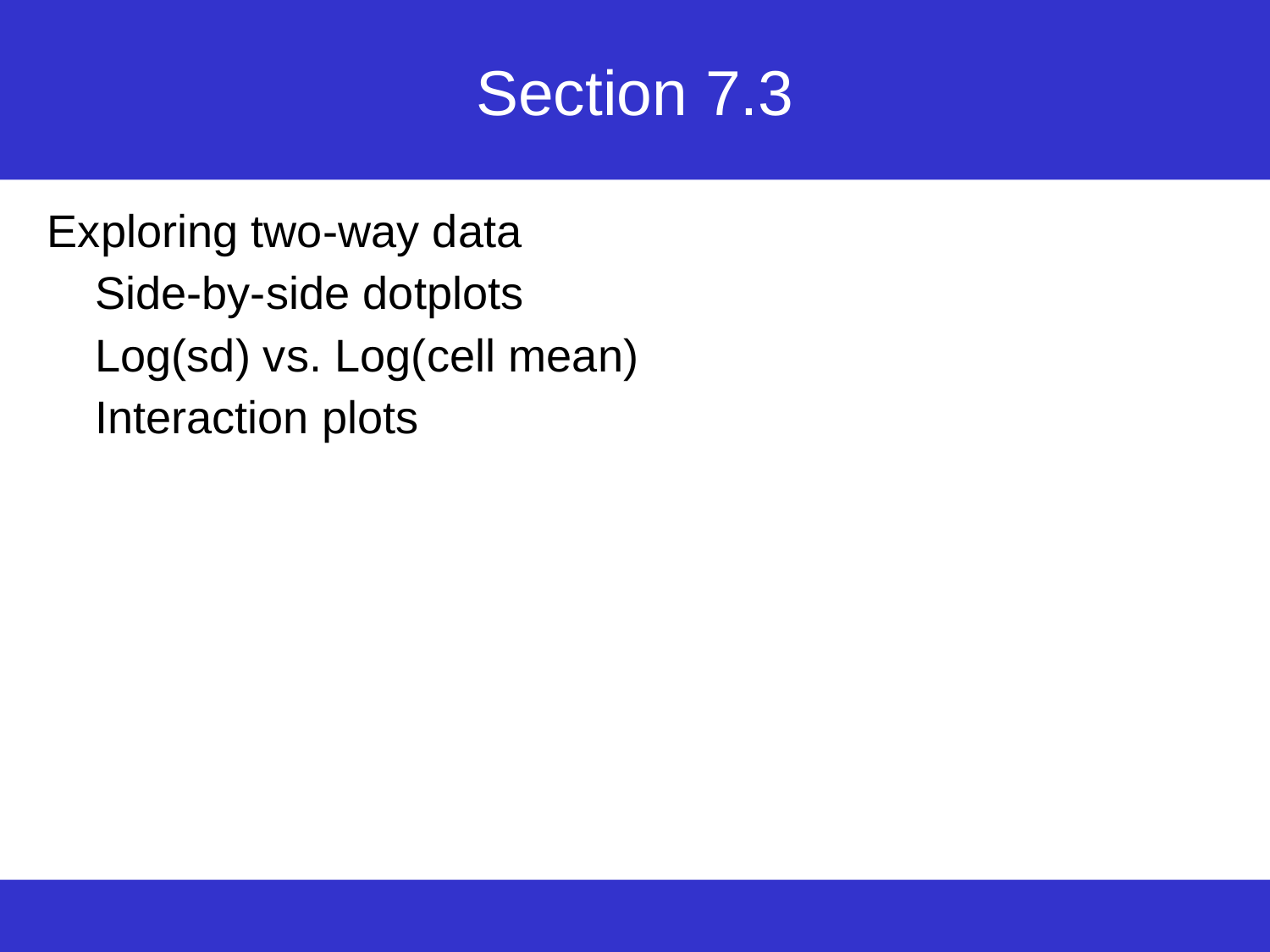

# Section 7.3
Exploring two-way data
Side-by-side dotplots
Log(sd) vs. Log(cell mean)
Interaction plots